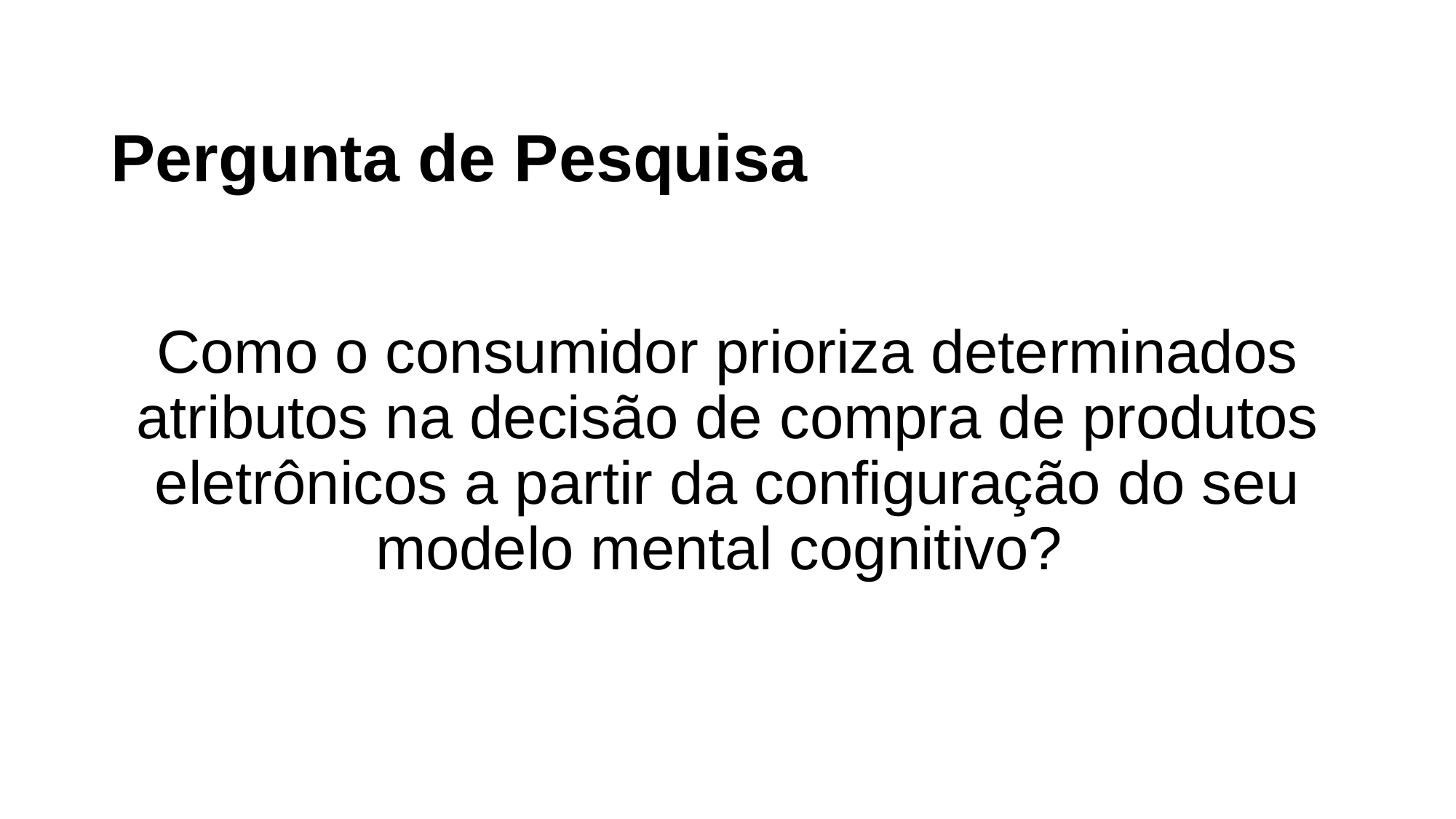

# Pergunta de Pesquisa
Como o consumidor prioriza determinados atributos na decisão de compra de produtos eletrônicos a partir da configuração do seu modelo mental cognitivo?